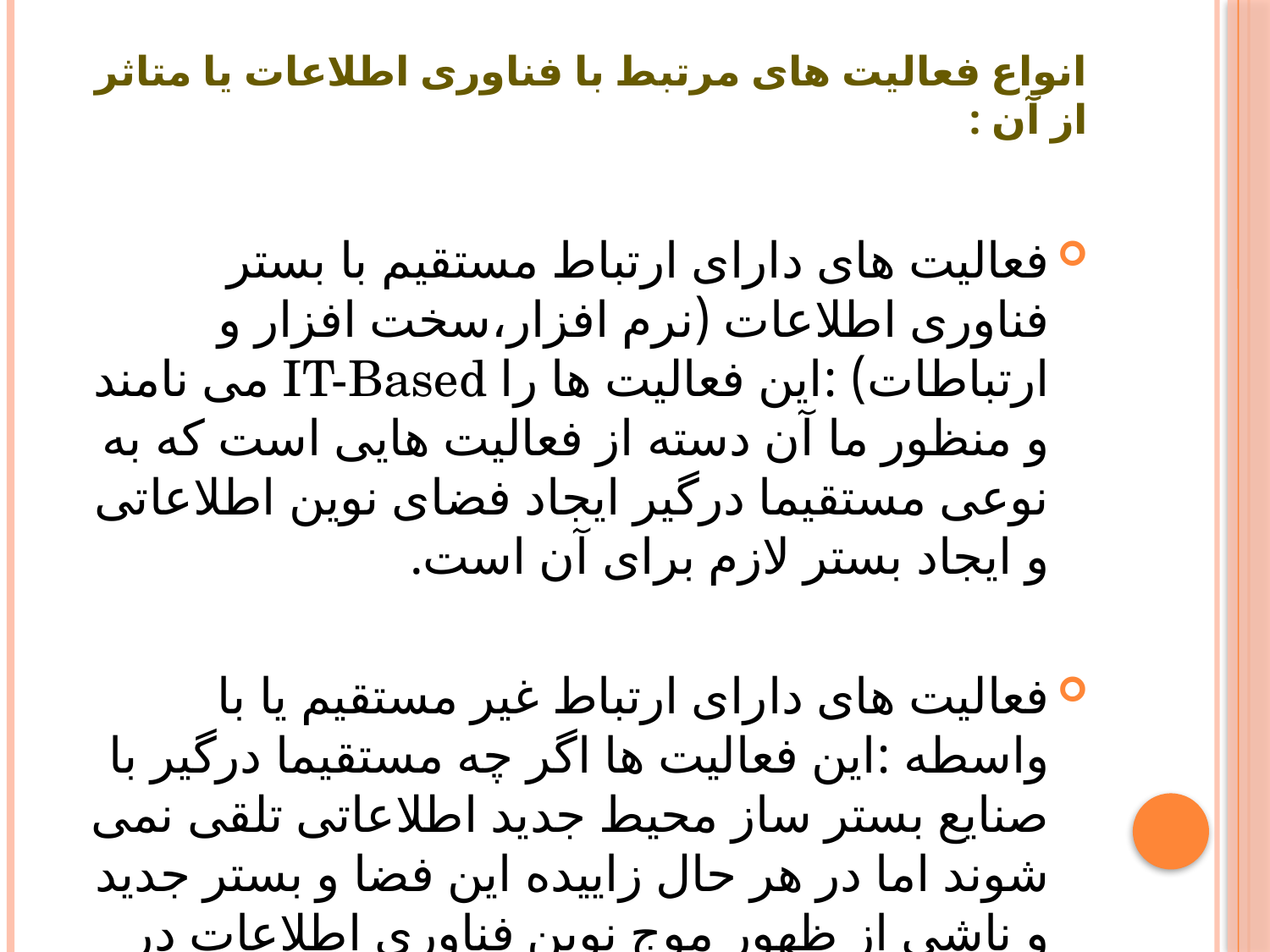

# انواع فعالیت های مرتبط با فناوری اطلاعات یا متاثر از آن :
فعالیت های دارای ارتباط مستقیم با بستر فناوری اطلاعات (نرم افزار،سخت افزار و ارتباطات) :این فعالیت ها را IT-Based می نامند و منظور ما آن دسته از فعالیت هایی است که به نوعی مستقیما درگیر ایجاد فضای نوین اطلاعاتی و ایجاد بستر لازم برای آن است.

فعالیت های دارای ارتباط غیر مستقیم یا با واسطه :این فعالیت ها اگر چه مستقیما درگیر با صنایع بستر ساز محیط جدید اطلاعاتی تلقی نمی شوند اما در هر حال زاییده این فضا و بستر جدید و ناشی از ظهور موج نوین فناوری اطلاعات در شرکت ها و سازمان های فعال در عرصه جامعه اند.